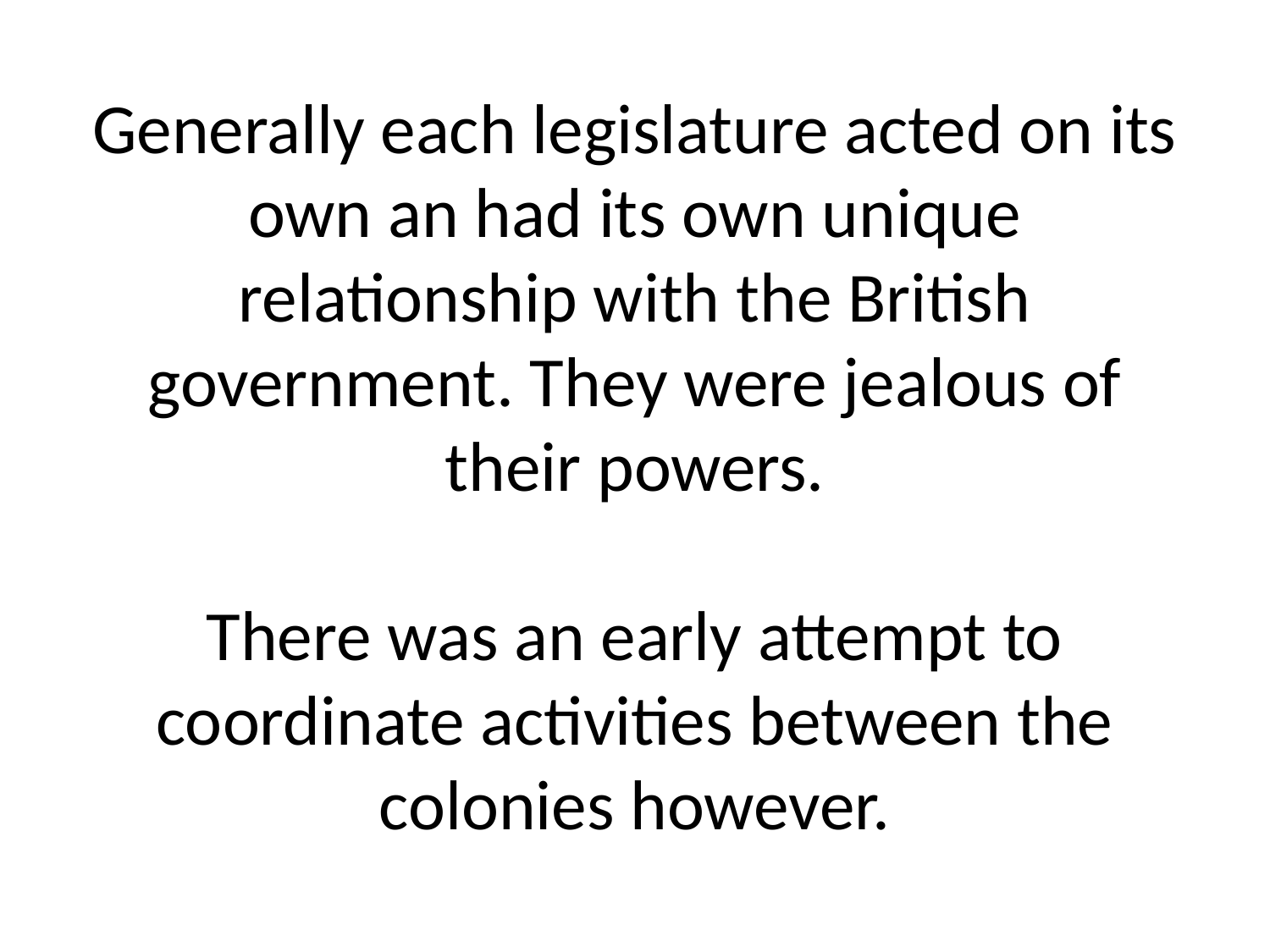

# Generally each legislature acted on its own an had its own unique relationship with the British government. They were jealous of their powers. There was an early attempt to coordinate activities between the colonies however.